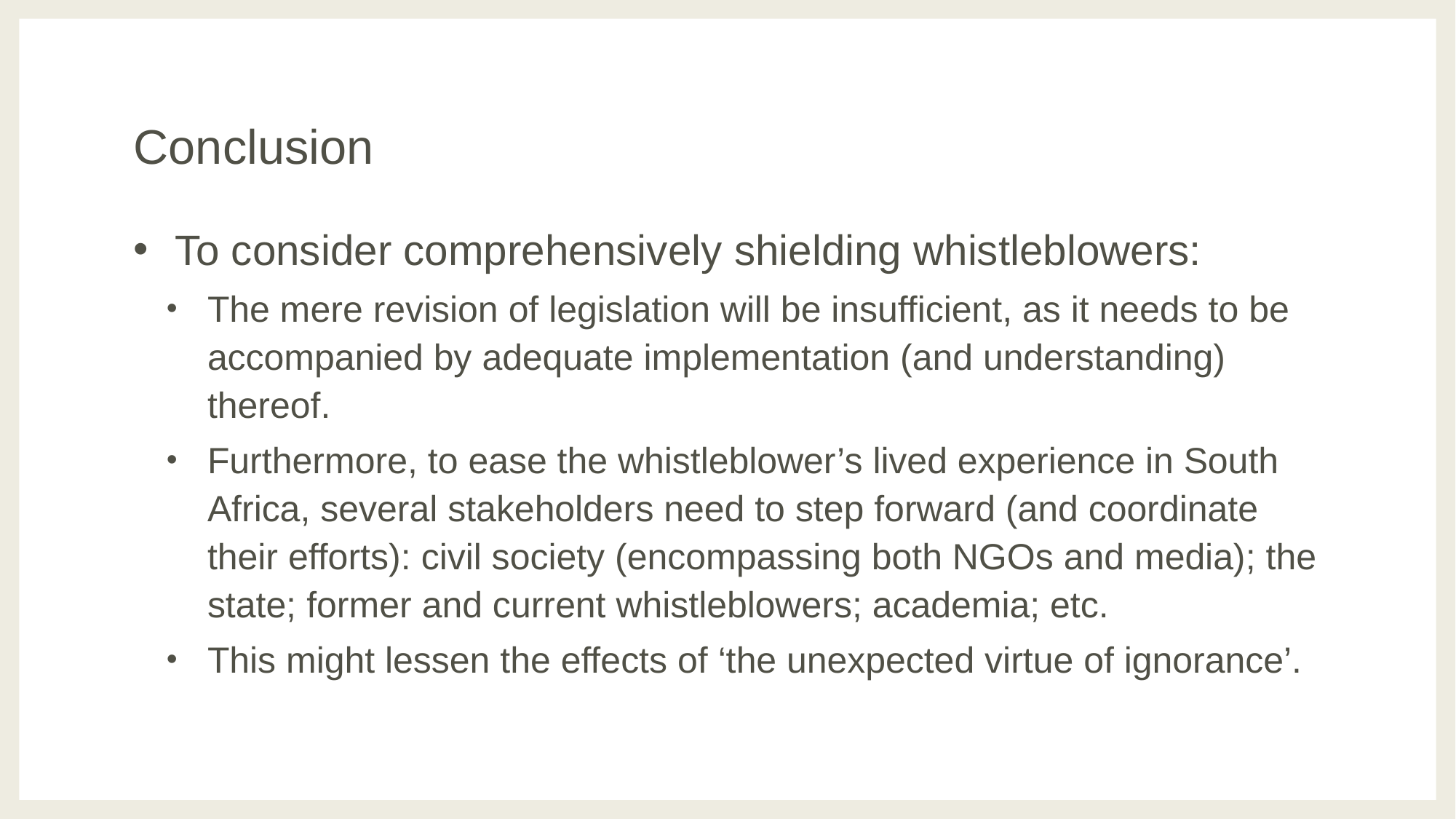

# Conclusion
To consider comprehensively shielding whistleblowers:
The mere revision of legislation will be insufficient, as it needs to be accompanied by adequate implementation (and understanding) thereof.
Furthermore, to ease the whistleblower’s lived experience in South Africa, several stakeholders need to step forward (and coordinate their efforts): civil society (encompassing both NGOs and media); the state; former and current whistleblowers; academia; etc.
This might lessen the effects of ‘the unexpected virtue of ignorance’.